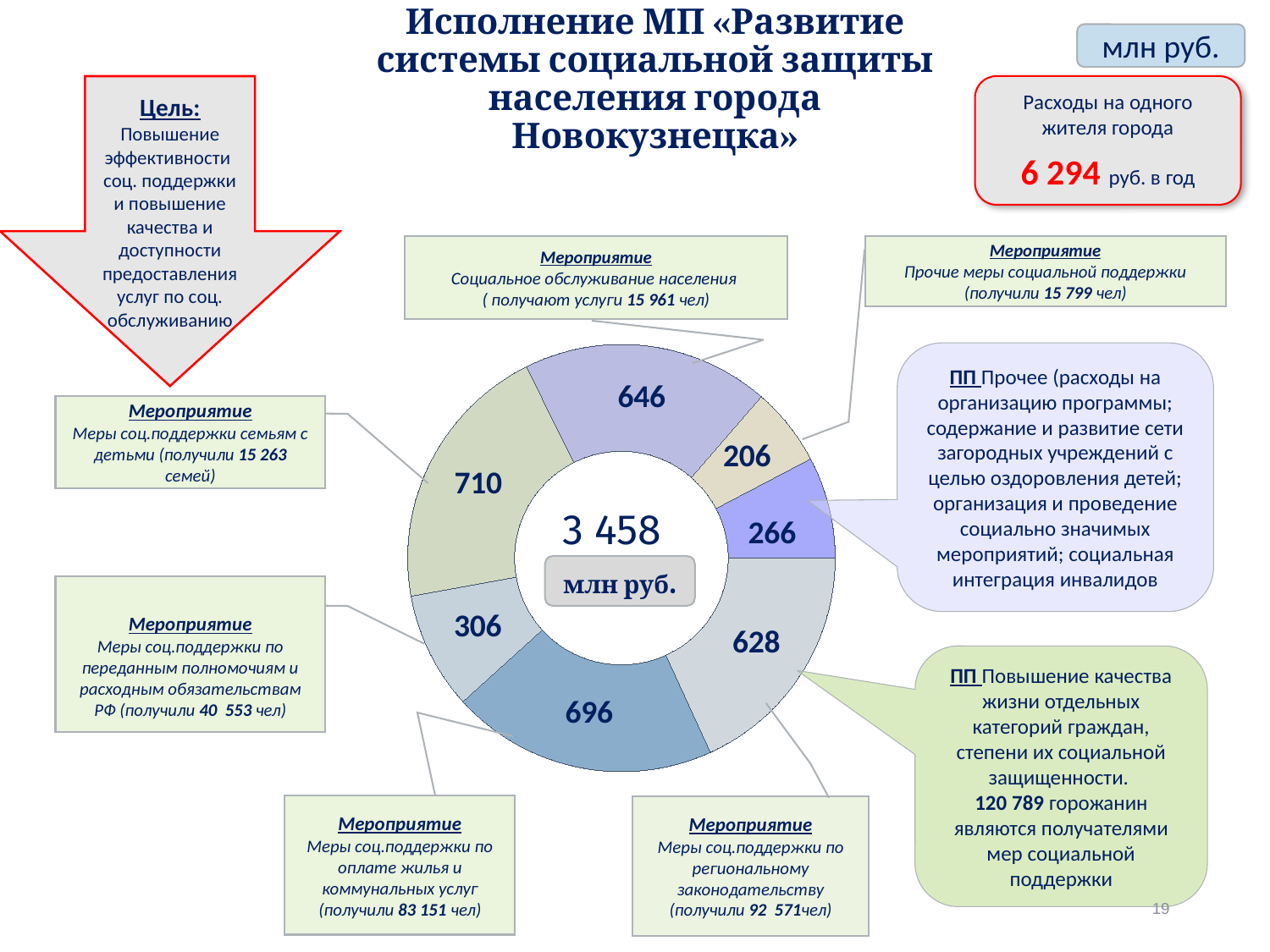

млн руб.
# Исполнение МП «Развитие системы социальной защиты населения города Новокузнецка»

Цель:
Повышение эффективности  соц. поддержки и повышение качества и доступности предоставления услуг по соц. обслуживанию

Расходы на одного жителя города
6 294 руб. в год
Мероприятие
Социальное обслуживание населения
( получают услуги 15 961 чел)
Мероприятие
Прочие меры социальной поддержки (получили 15 799 чел)

### Chart

| Category | 278,8 |
|---|---|
| Основное мероприятие 1.1 "Предоставление мер социальной поддержки отдельным категориям граждан по региональному законодательству". | 628.0 |
| Основное мероприятие 1.3 "Предоставление мер социальной поддержки отдельным категориям граждан по оплате жилья и коммунальных услуг". | 696.0 |
| Основное мероприятие 1.4 "Предоставление мер социальной поддержки отдельным категориям граждан по переданным полномочиям и расходным обязательствам Российской Федерации". | 306.0 |
| Основное мероприятие 1.8 "Предоставление мер социальной поддержки семьям с детьми". | 710.0 |
| Основное мероприятие 1.9 "Социальное обслуживание населения, предоставление мер социальной поддержки работникам муниципальных учреждений социального обслуживания" | 646.0 |
| Остальные мероприятия | 206.0 |
| Прочие подпрограммы | 266.0 |
ПП Прочее (расходы на организацию программы; содержание и развитие сети загородных учреждений с целью оздоровления детей; организация и проведение социально значимых мероприятий; социальная интеграция инвалидов
Мероприятие
Меры соц.поддержки семьям с детьми (получили 15 263 семей)
3 458
266
млн руб.

Мероприятие
Меры соц.поддержки по переданным полномочиям и расходным обязательствам РФ (получили 40  553 чел)
ПП Повышение качества жизни отдельных категорий граждан, степени их социальной защищенности.
120 789 горожанин являются получателями мер социальной поддержки
Мероприятие
Меры соц.поддержки по оплате жилья и коммунальных услуг (получили 83 151 чел)
Мероприятие
Меры соц.поддержки по региональному законодательству (получили 92  571чел)
19